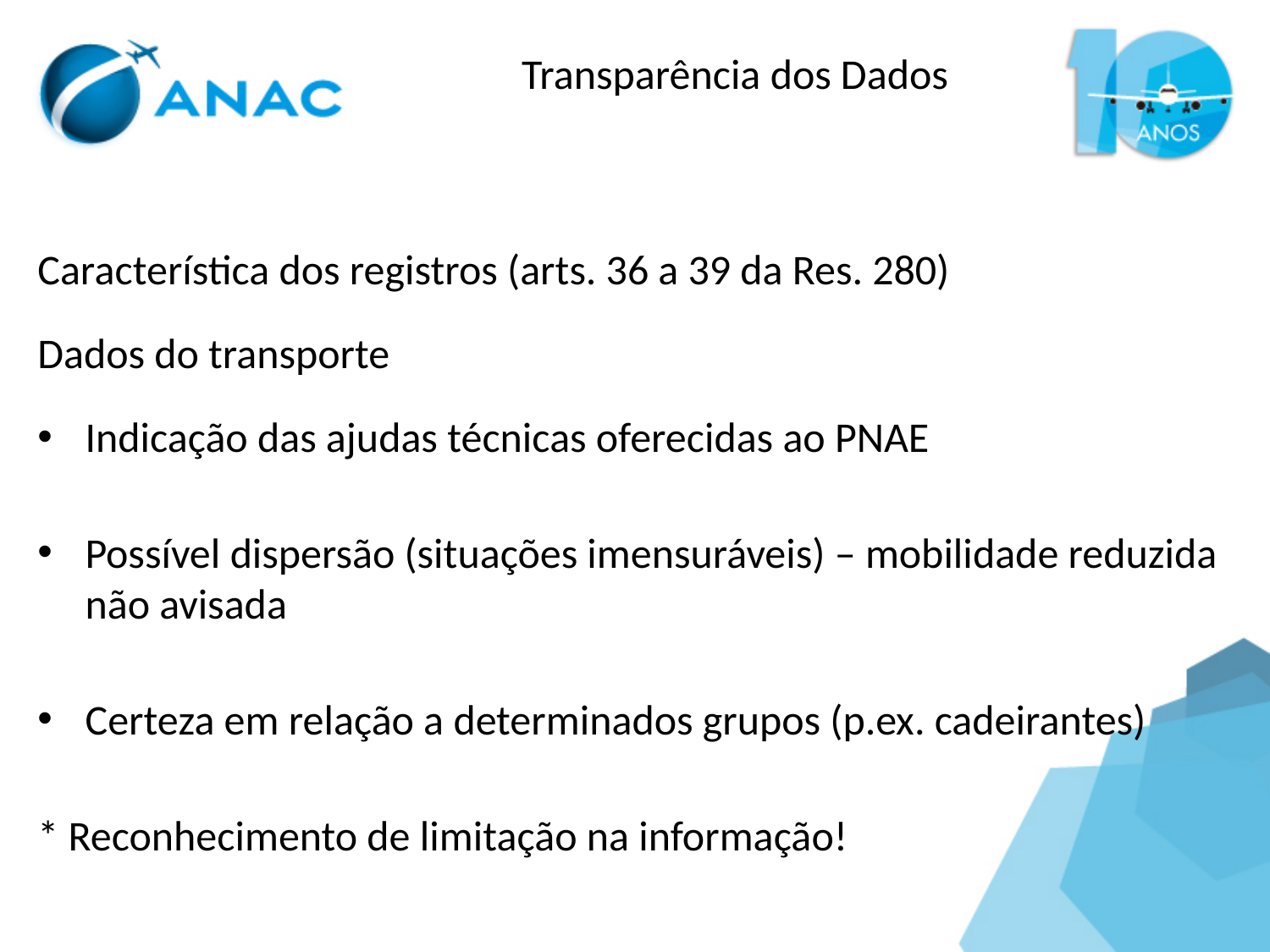

Transparência dos Dados
Característica dos registros (arts. 36 a 39 da Res. 280)

Dados do transporte

Indicação das ajudas técnicas oferecidas ao PNAE

Possível dispersão (situações imensuráveis) – mobilidade reduzida não avisada

Certeza em relação a determinados grupos (p.ex. cadeirantes)

* Reconhecimento de limitação na informação!